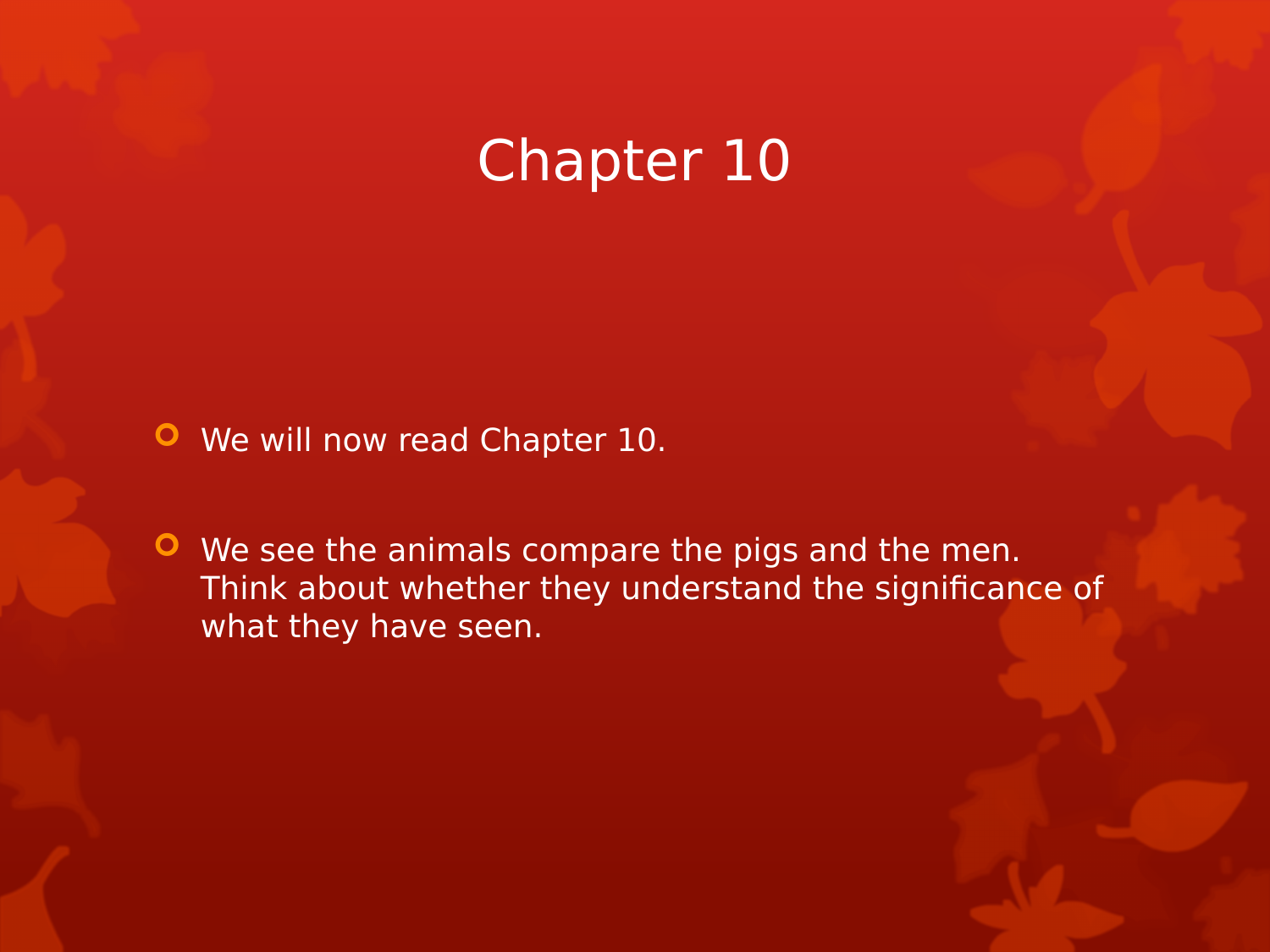

# Chapter 10
We will now read Chapter 10.

We see the animals compare the pigs and the men. Think about whether they understand the significance of what they have seen.